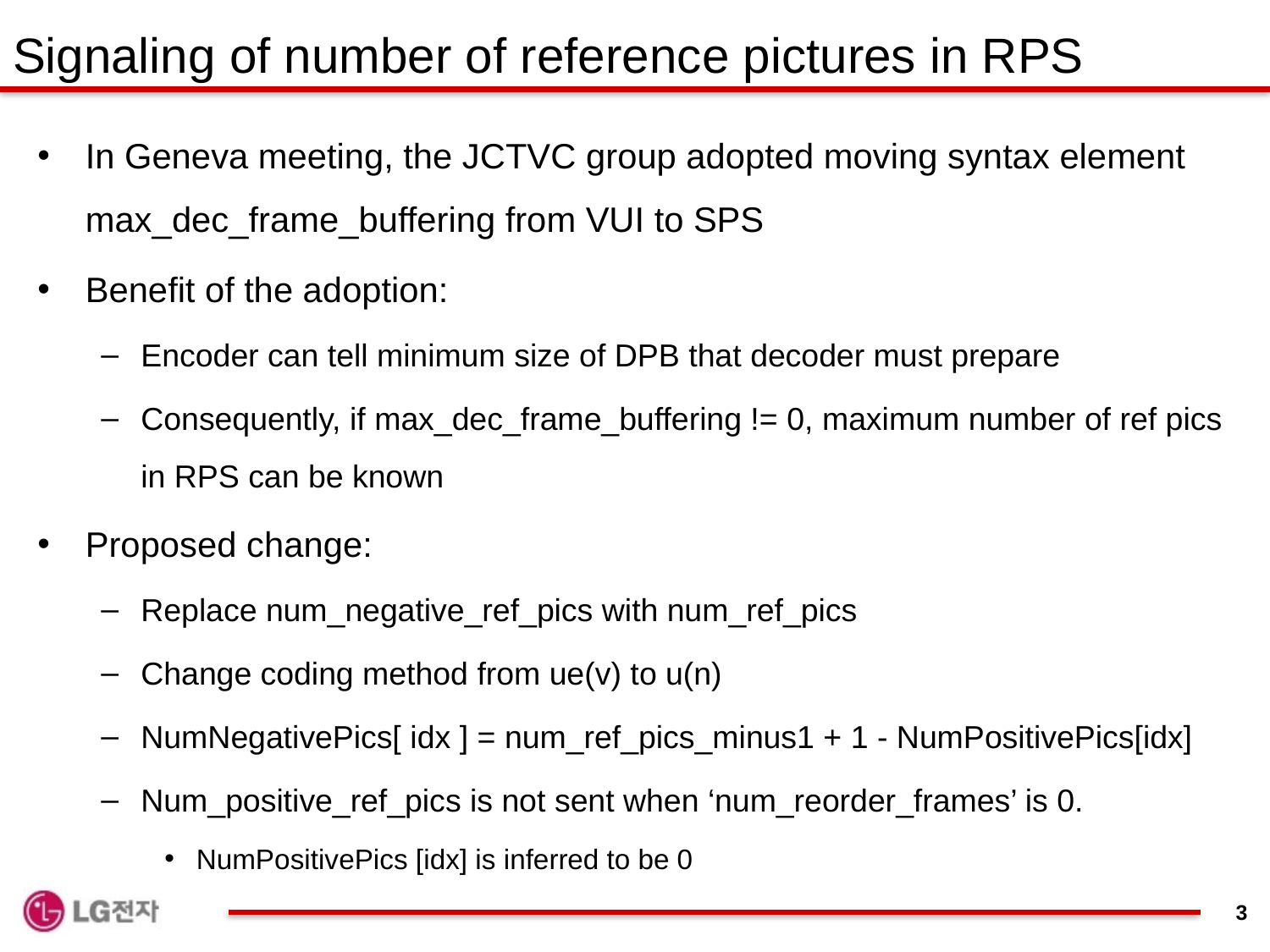

# Signaling of number of reference pictures in RPS
In Geneva meeting, the JCTVC group adopted moving syntax element max_dec_frame_buffering from VUI to SPS
Benefit of the adoption:
Encoder can tell minimum size of DPB that decoder must prepare
Consequently, if max_dec_frame_buffering != 0, maximum number of ref pics in RPS can be known
Proposed change:
Replace num_negative_ref_pics with num_ref_pics
Change coding method from ue(v) to u(n)
NumNegativePics[ idx ] = num_ref_pics_minus1 + 1 - NumPositivePics[idx]
Num_positive_ref_pics is not sent when ‘num_reorder_frames’ is 0.
NumPositivePics [idx] is inferred to be 0
3